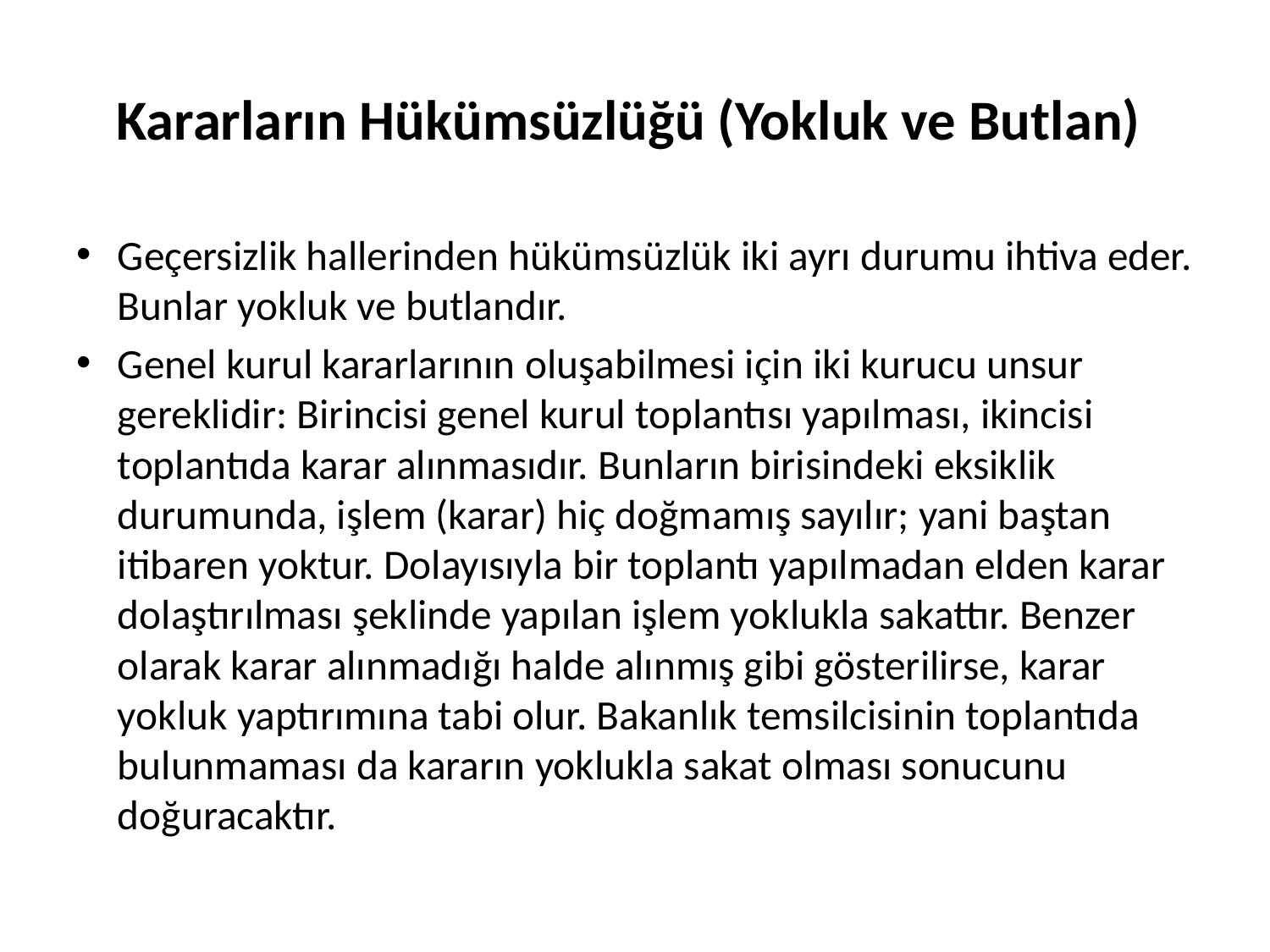

# Kararların Hükümsüzlüğü (Yokluk ve Butlan)
Geçersizlik hallerinden hükümsüzlük iki ayrı durumu ihtiva eder. Bunlar yokluk ve butlandır.
Genel kurul kararlarının oluşabilmesi için iki kurucu unsur gereklidir: Birincisi genel kurul toplantısı yapılması, ikincisi toplantıda karar alınmasıdır. Bunların birisindeki eksiklik durumunda, işlem (karar) hiç doğmamış sayılır; yani baştan itibaren yoktur. Dolayısıyla bir toplantı yapılmadan elden karar dolaştırılması şeklinde yapılan işlem yoklukla sakattır. Benzer olarak karar alınmadığı halde alınmış gibi gösterilirse, karar yokluk yaptırımına tabi olur. Bakanlık temsilcisinin toplantıda bulunmaması da kararın yoklukla sakat olması sonucunu doğuracaktır.